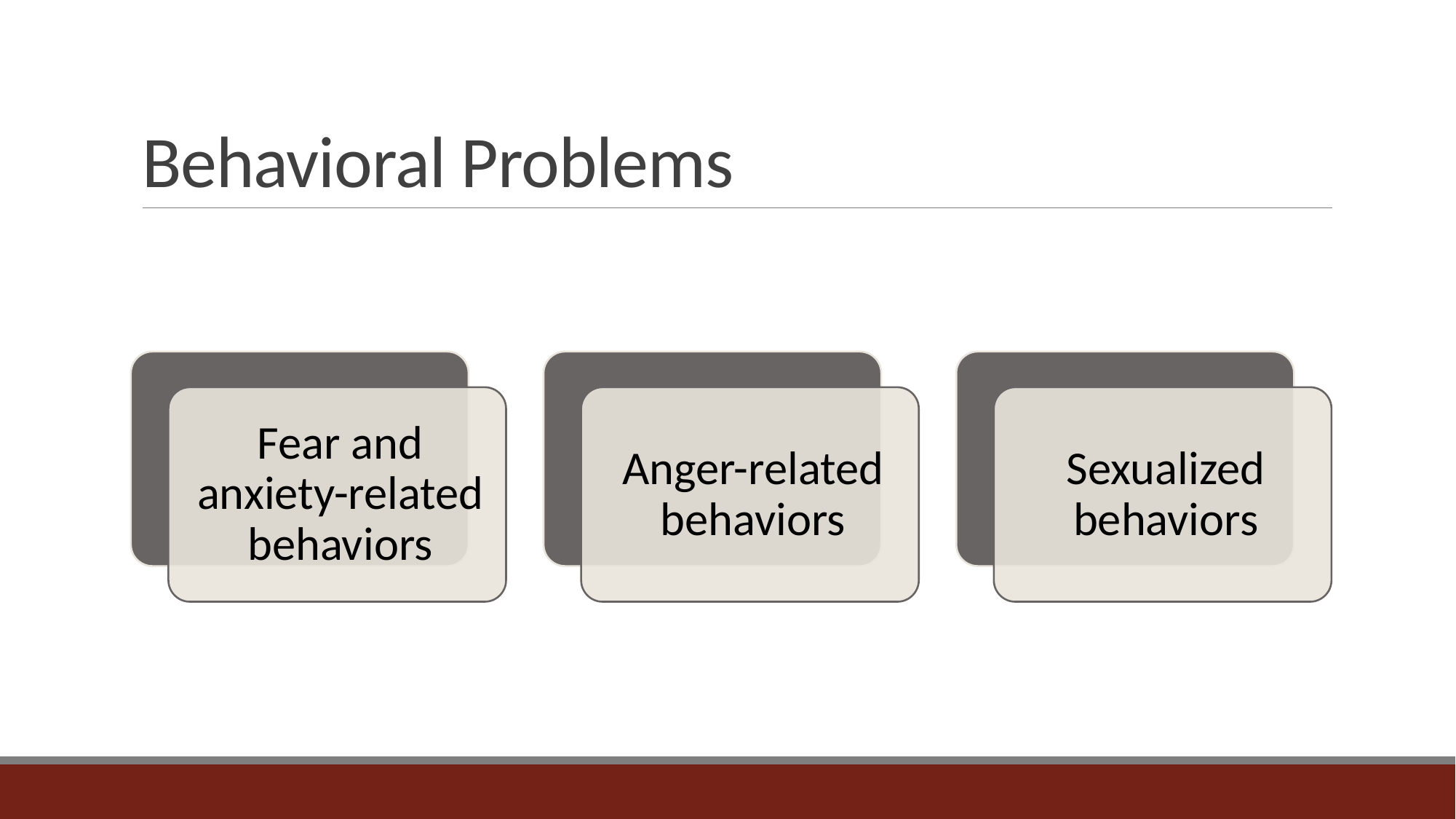

# Behavioral Problems
Fear and anxiety-related behaviors
Anger-related behaviors
Sexualized behaviors